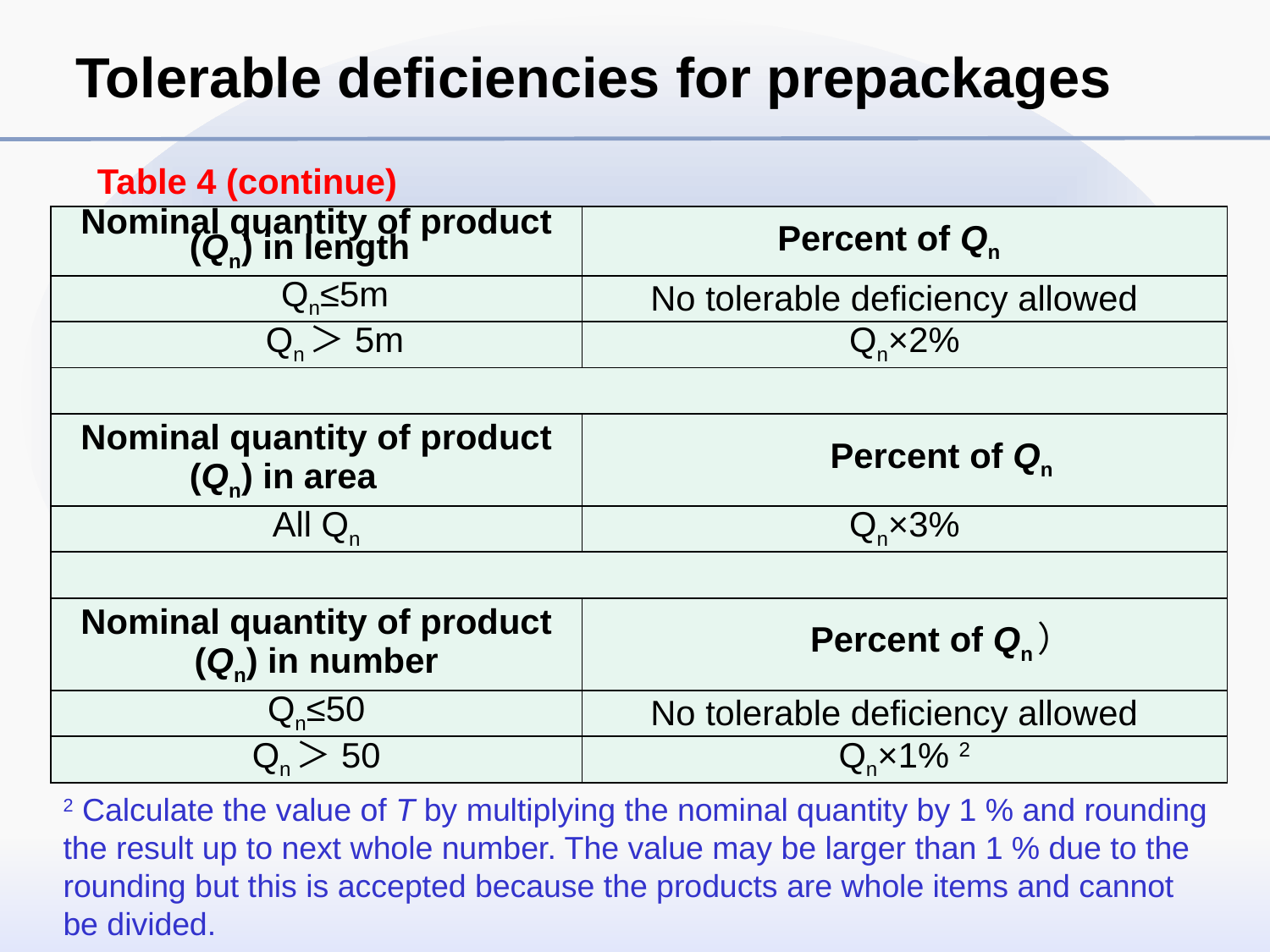

Tolerable deficiencies for prepackages
Table 4 (continue)
| Nominal quantity of product (Qn) in length | Percent of Qn |
| --- | --- |
| Qn≤5m | No tolerable deficiency allowed |
| Qn＞5m | Qn×2% |
|  |  |
| Nominal quantity of product (Qn) in area | Percent of Qn |
| All Qn | Qn×3% |
|  |  |
| Nominal quantity of product (Qn) in number | Percent of Qn） |
| Qn≤50 | No tolerable deficiency allowed |
| Qn＞50 | Qn×1% 2 |
2 Calculate the value of T by multiplying the nominal quantity by 1 % and rounding the result up to next whole number. The value may be larger than 1 % due to the rounding but this is accepted because the products are whole items and cannot be divided.